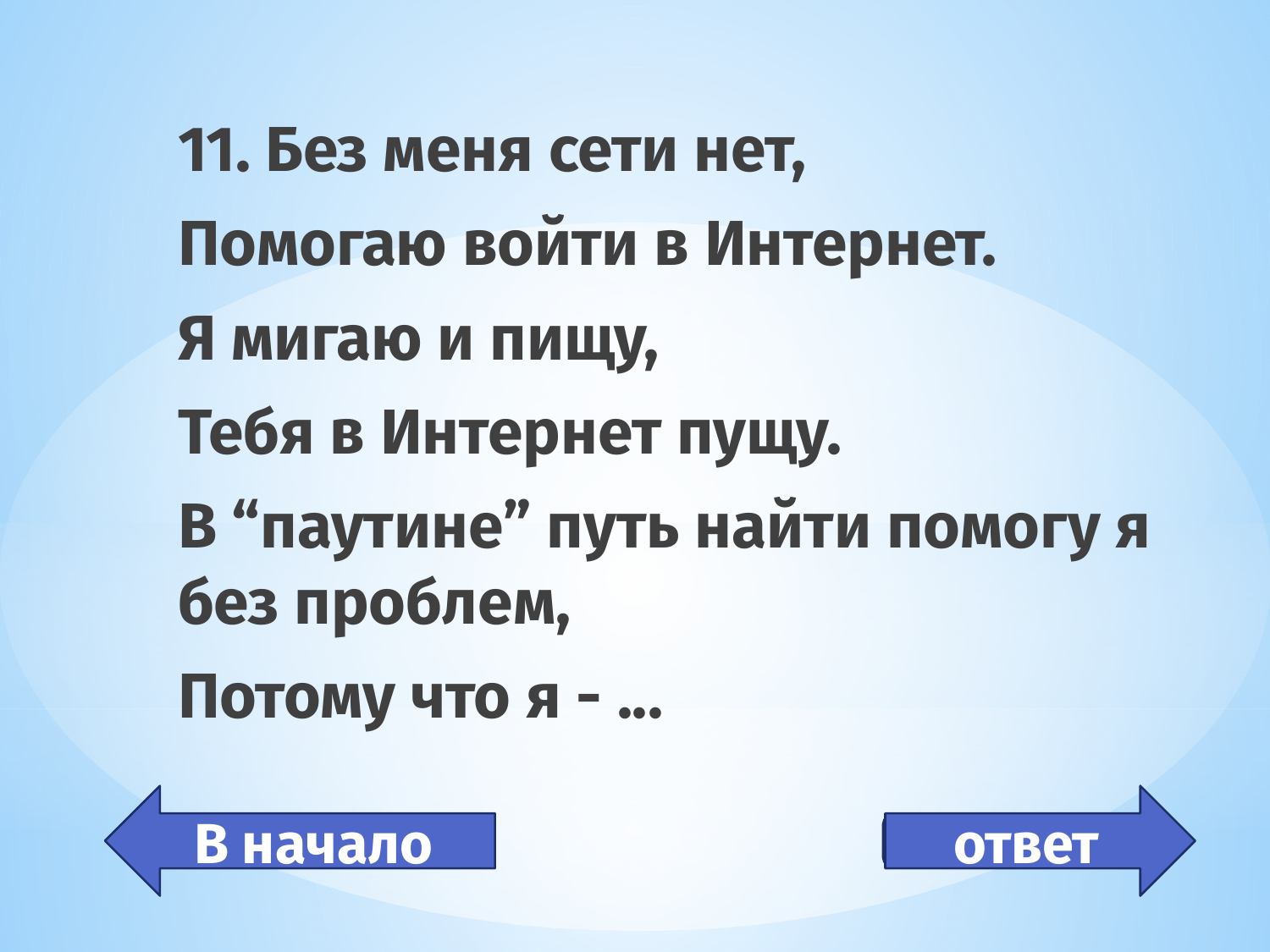

11. Без меня сети нет,
Помогаю войти в Интернет.
Я мигаю и пищу,
Тебя в Интернет пущу.
В “паутине” путь найти помогу я без проблем,
Потому что я - ...
В начало

ответ
модем